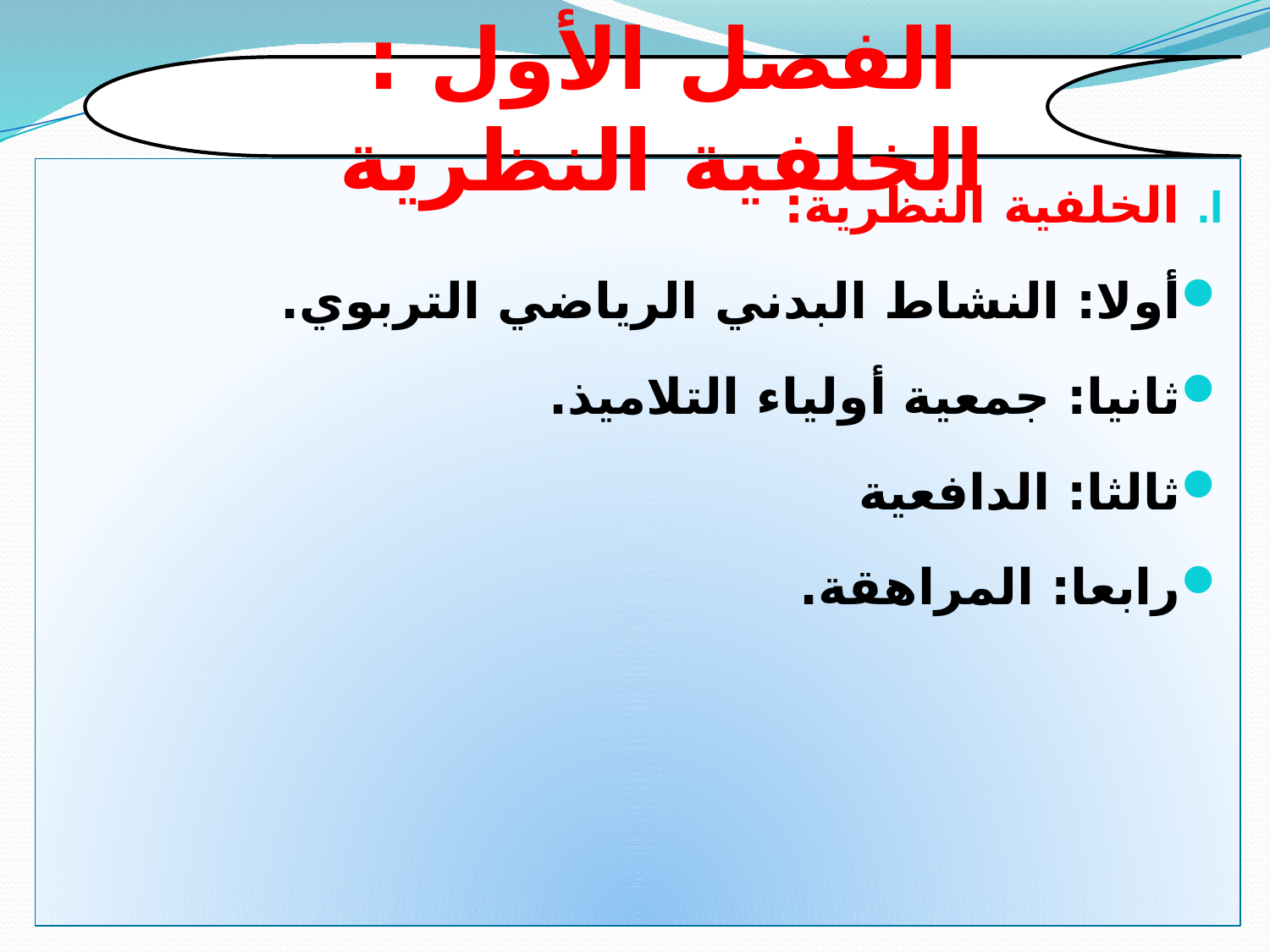

الفصل الأول : الخلفية النظرية
الخلفية النظرية:
أولا: النشاط البدني الرياضي التربوي.
ثانيا: جمعية أولياء التلاميذ.
ثالثا: الدافعية
رابعا: المراهقة.